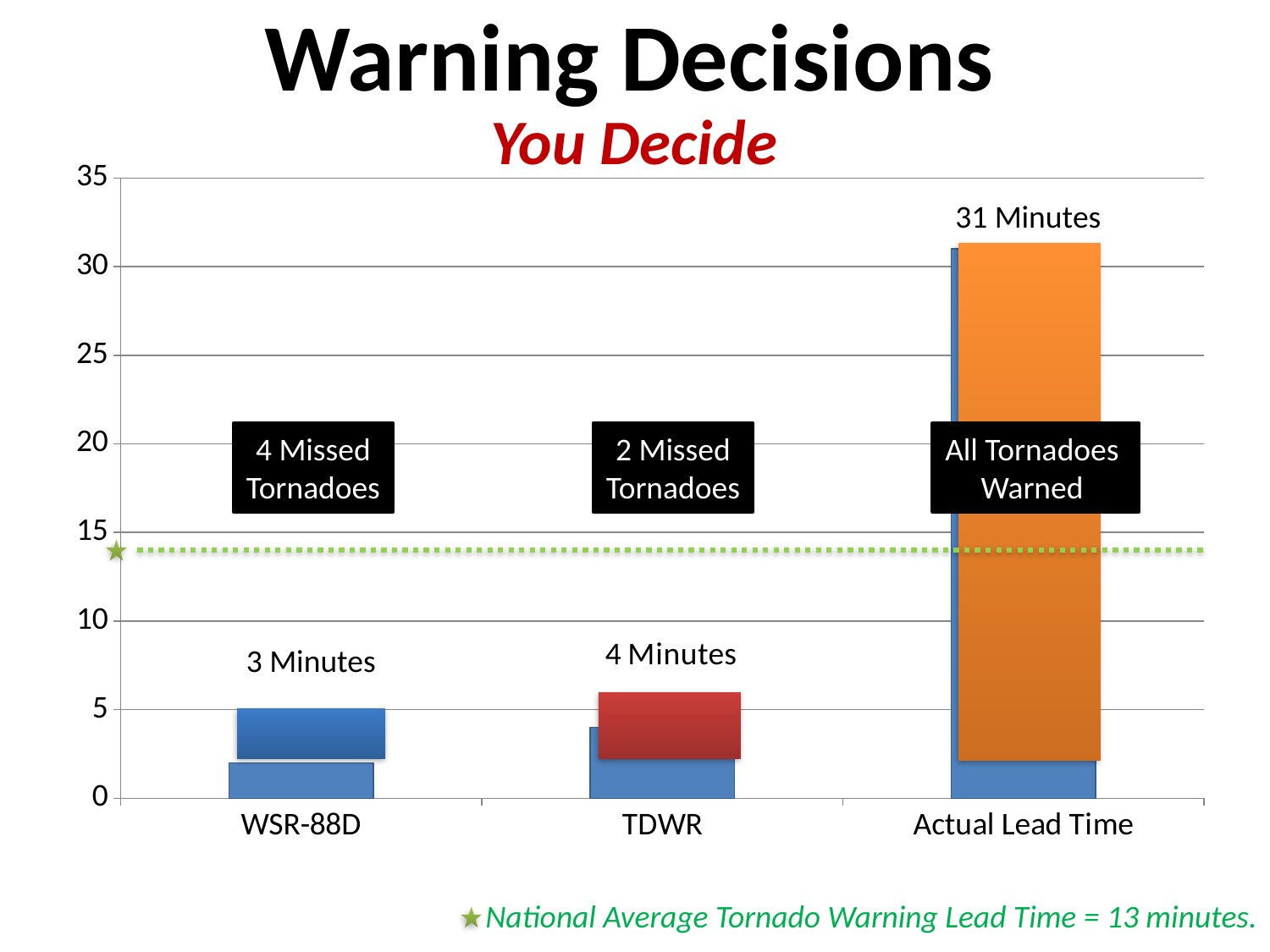

# Warning Decisions
You Decide

### Chart

| Category | WSR-88D |
|---|---|
| WSR-88D | 2.0 |
| TDWR | 4.0 |
| Actual Lead Time | 31.0 |
31 Minutes

4 Missed
Tornadoes
2 Missed
Tornadoes
All Tornadoes
Warned

3 Minutes

National Average Tornado Warning Lead Time = 13 minutes.